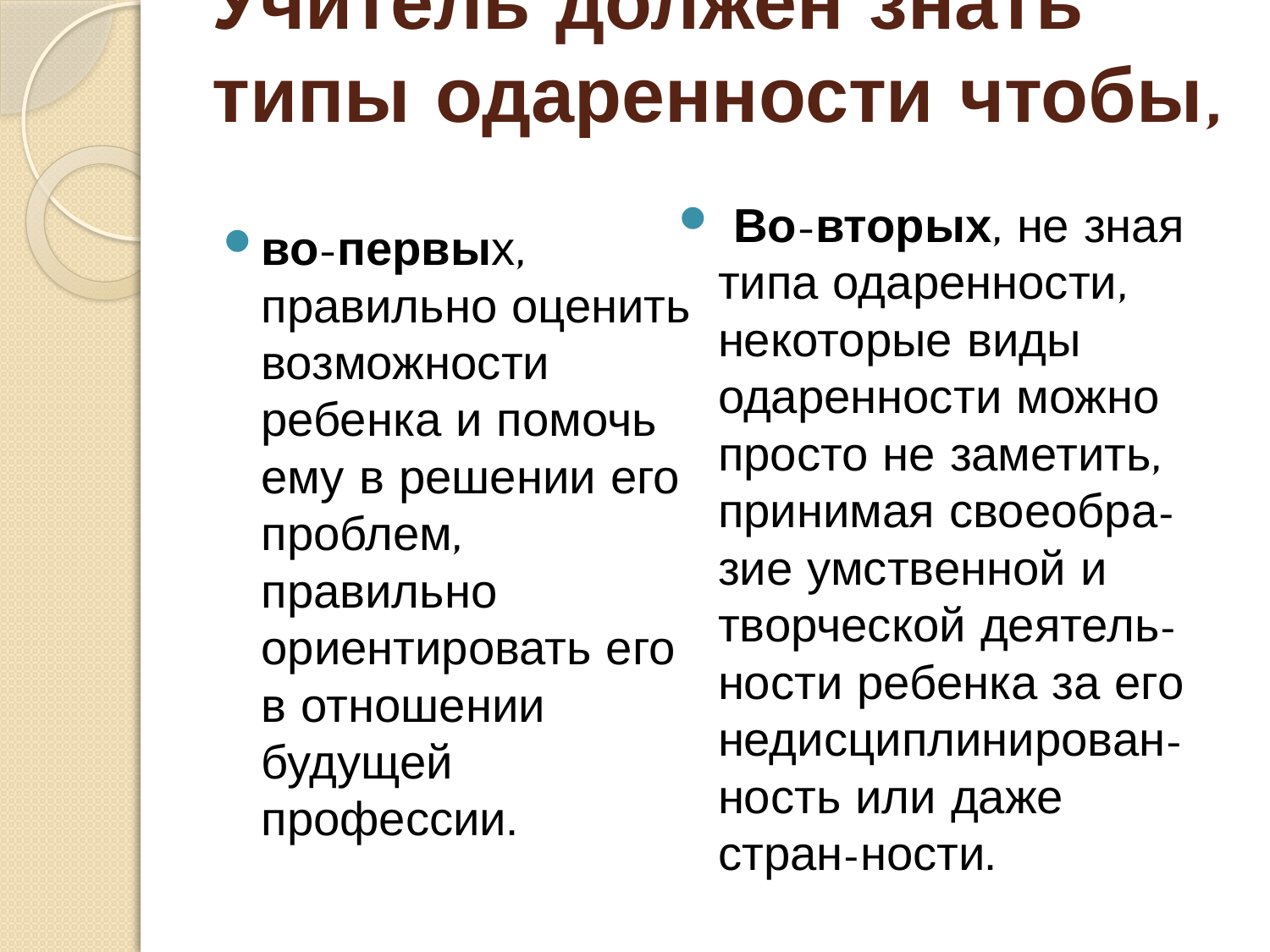

# Учитель должен знать типы одаренности чтобы,
 Во-вторых, не зная типа одаренности, некоторые виды одаренности можно просто не заметить, принимая своеобра-зие умственной и творческой деятель-ности ребенка за его недисциплинирован-ность или даже стран-ности.
во-первых, правильно оценить возможности ребенка и помочь ему в решении его проблем, правильно ориентировать его в отношении будущей профессии.